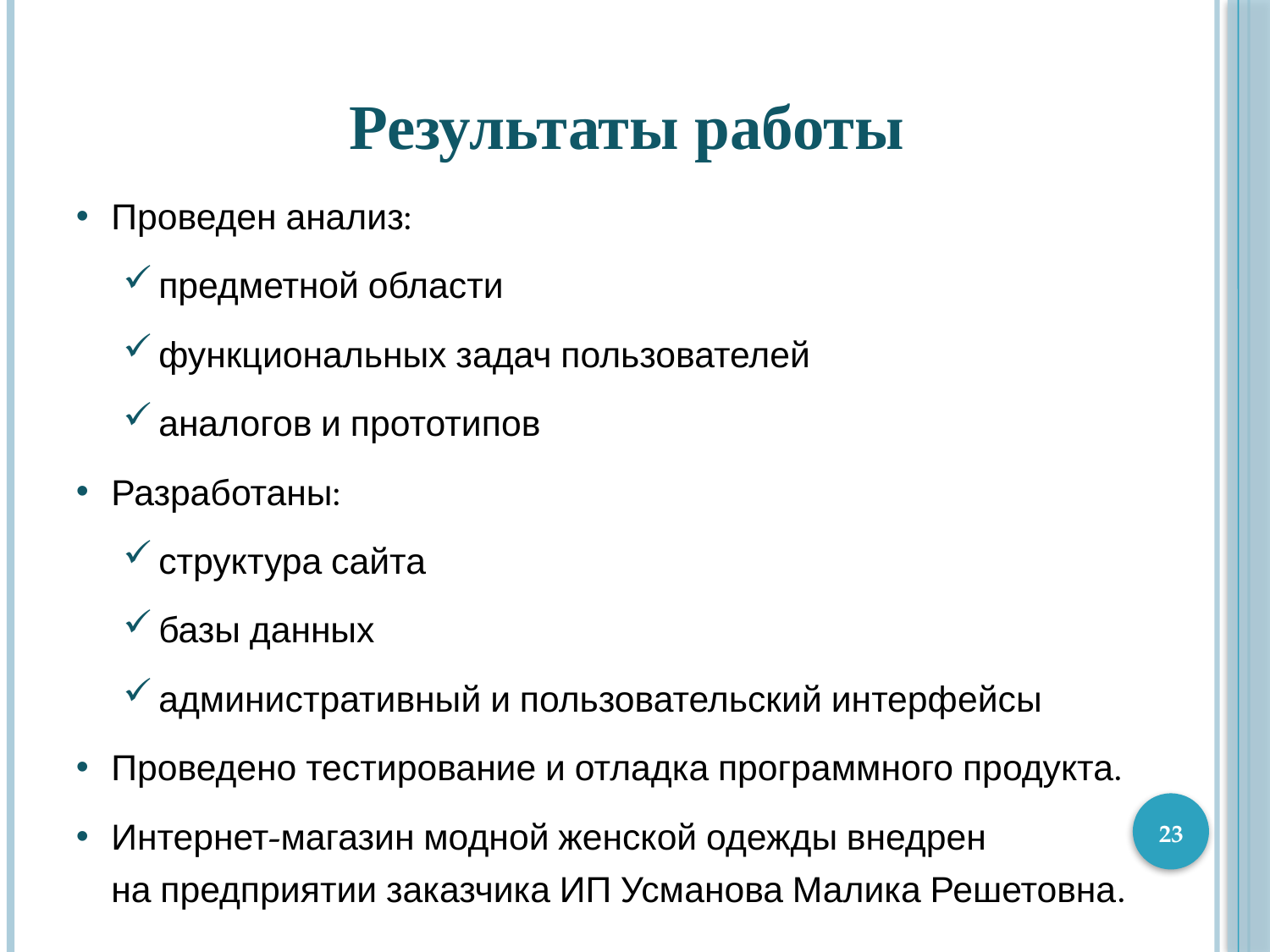

# Результаты работы
Проведен анализ:
предметной области
функциональных задач пользователей
аналогов и прототипов
Разработаны:
структура сайта
базы данных
административный и пользовательский интерфейсы
Проведено тестирование и отладка программного продукта.
Интернет-магазин модной женской одежды внедрен
на предприятии заказчика ИП Усманова Малика Решетовна.

23